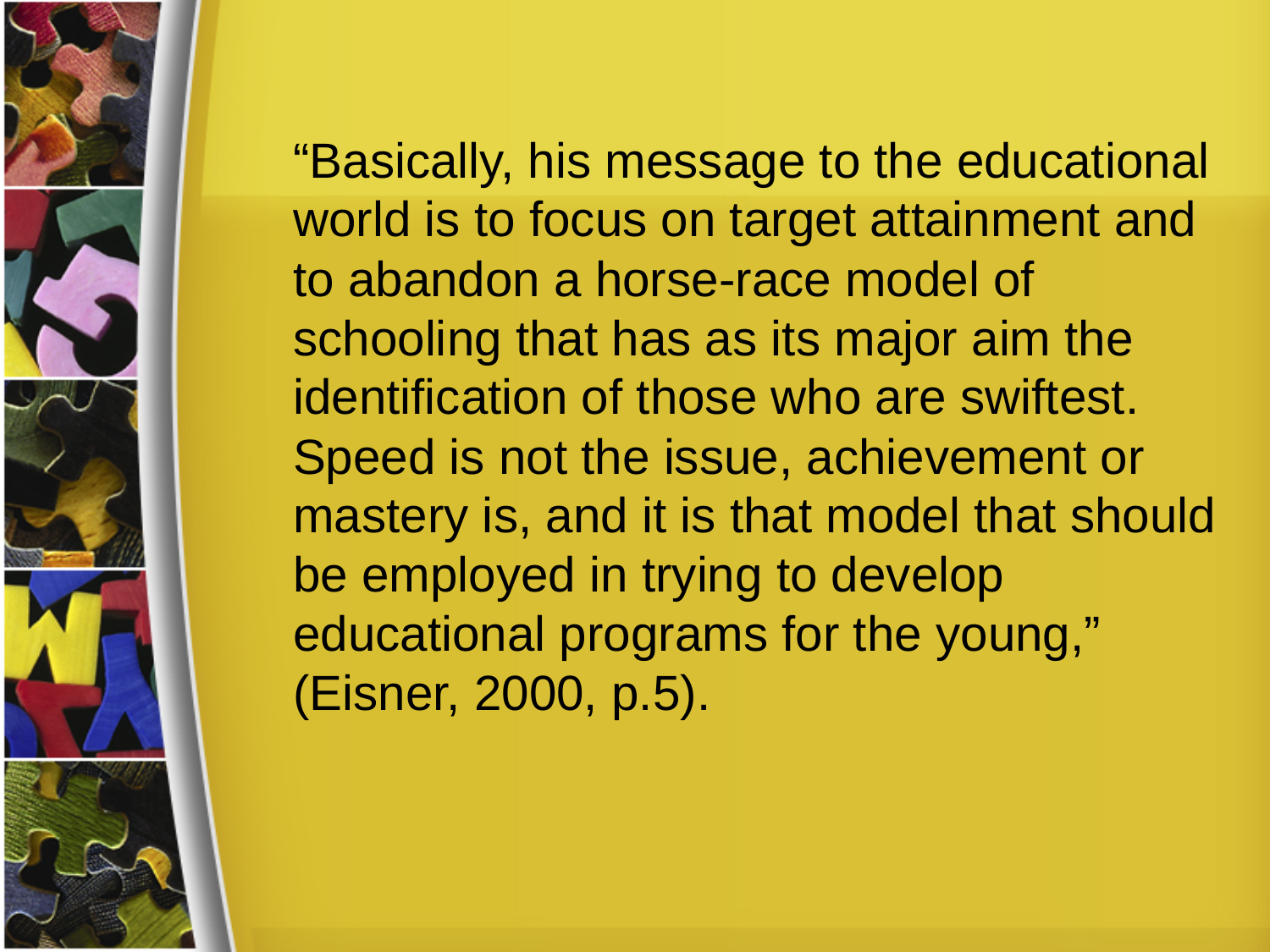

“Basically, his message to the educational world is to focus on target attainment and to abandon a horse-race model of schooling that has as its major aim the identification of those who are swiftest. Speed is not the issue, achievement or mastery is, and it is that model that should be employed in trying to develop educational programs for the young,” (Eisner, 2000, p.5).